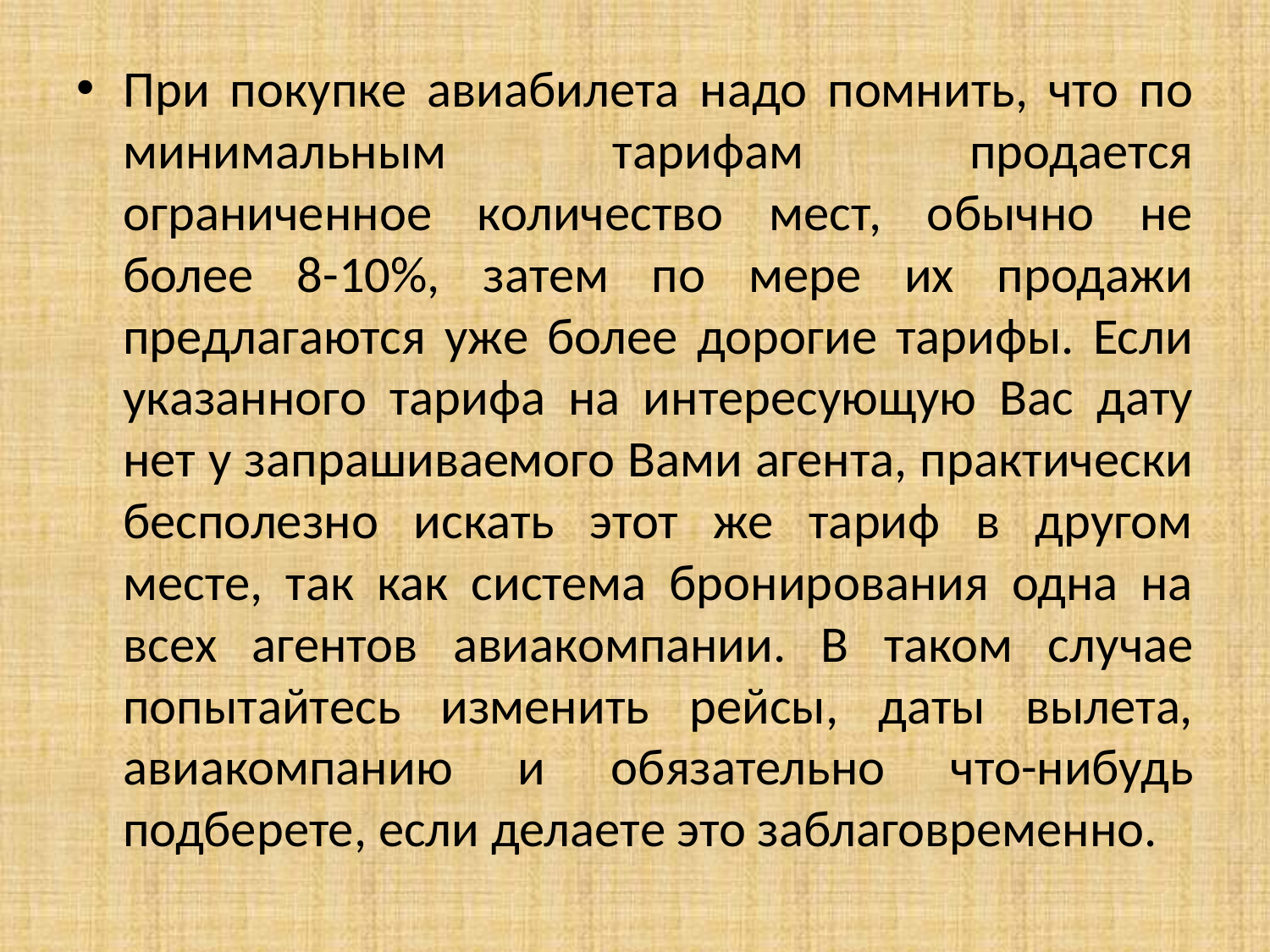

При покупке авиабилета надо помнить, что по минимальным тарифам продается ограниченное количество мест, обычно не более 8-10%, затем по мере их продажи предлагаются уже более дорогие тарифы. Если указанного тарифа на интересующую Вас дату нет у запрашиваемого Вами агента, практически бесполезно искать этот же тариф в другом месте, так как система бронирования одна на всех агентов авиакомпании. В таком случае попытайтесь изменить рейсы, даты вылета, авиакомпанию и обязательно что-нибудь подберете, если делаете это заблаговременно.